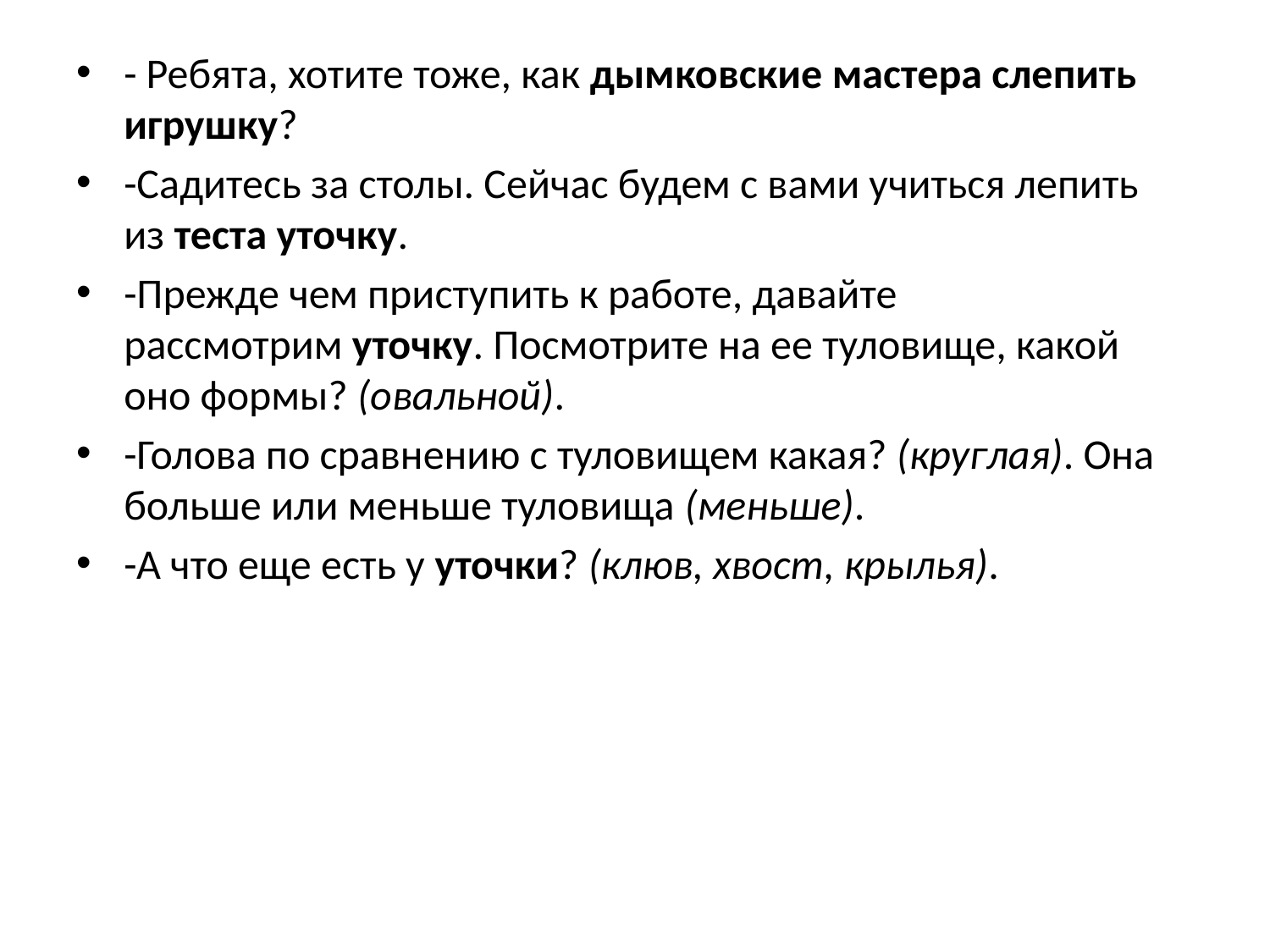

- Ребята, хотите тоже, как дымковские мастера слепить игрушку?
-Садитесь за столы. Сейчас будем с вами учиться лепить из теста уточку.
-Прежде чем приступить к работе, давайте рассмотрим уточку. Посмотрите на ее туловище, какой оно формы? (овальной).
-Голова по сравнению с туловищем какая? (круглая). Она больше или меньше туловища (меньше).
-А что еще есть у уточки? (клюв, хвост, крылья).